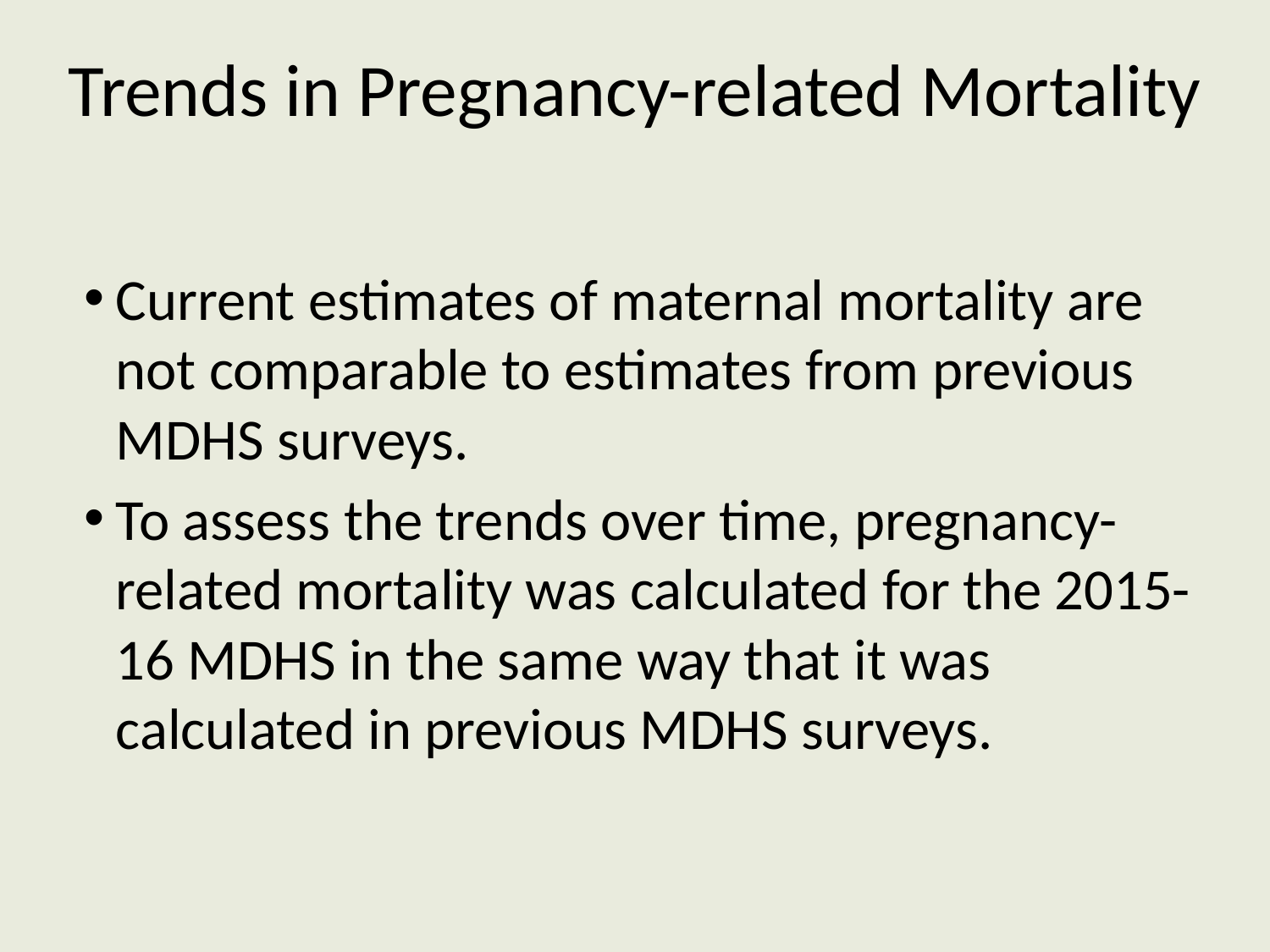

# Trends in Pregnancy-related Mortality
Current estimates of maternal mortality are not comparable to estimates from previous MDHS surveys.
To assess the trends over time, pregnancy-related mortality was calculated for the 2015-16 MDHS in the same way that it was calculated in previous MDHS surveys.